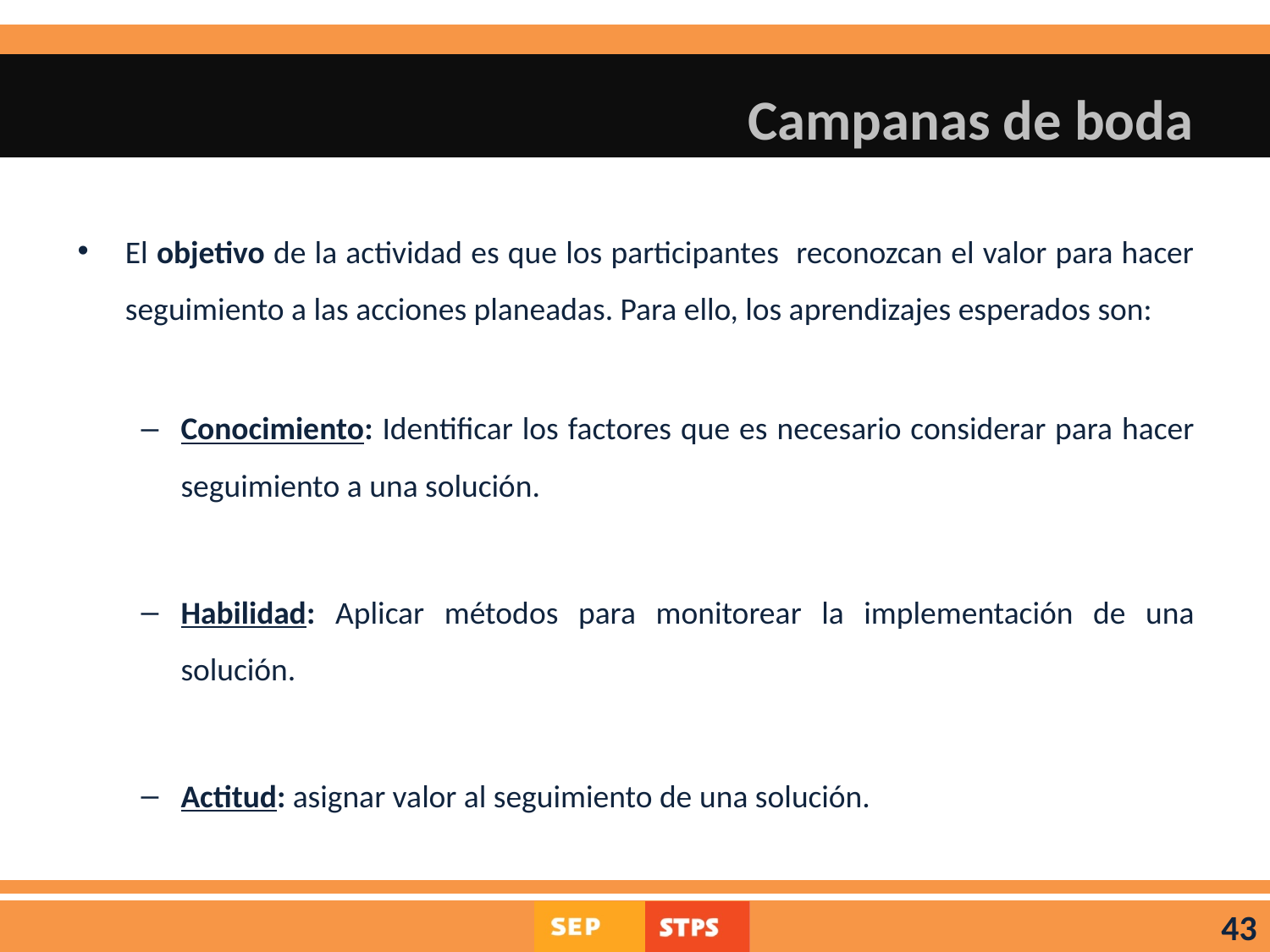

# Campanas de boda
El objetivo de la actividad es que los participantes  reconozcan el valor para hacer seguimiento a las acciones planeadas. Para ello, los aprendizajes esperados son:

Conocimiento: Identificar los factores que es necesario considerar para hacer seguimiento a una solución.

Habilidad: Aplicar métodos para monitorear la implementación de una solución.

Actitud: asignar valor al seguimiento de una solución.

43